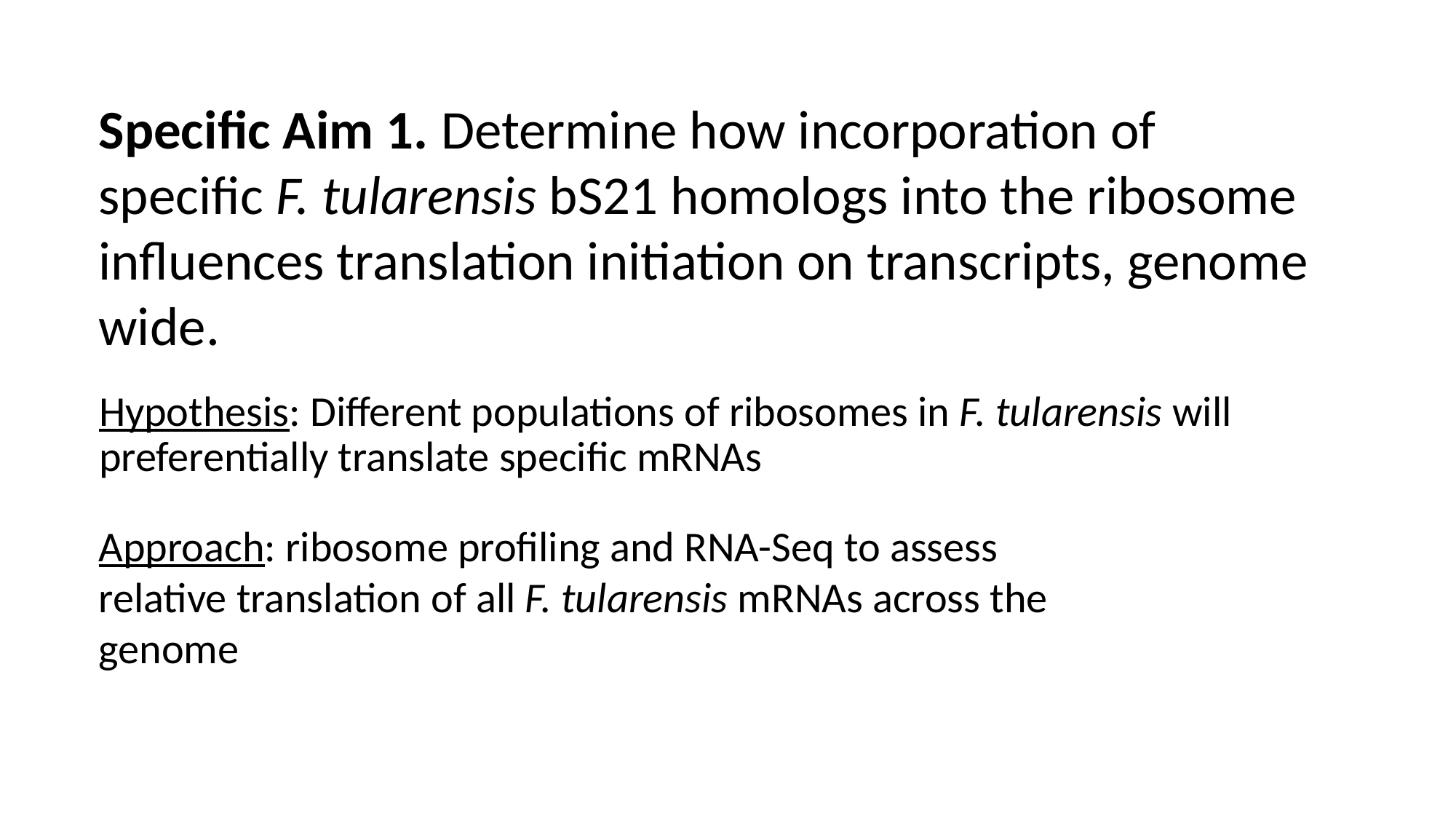

Specific Aim 1. Determine how incorporation of specific F. tularensis bS21 homologs into the ribosome influences translation initiation on transcripts, genome wide.
Hypothesis: Different populations of ribosomes in F. tularensis will preferentially translate specific mRNAs
Approach: ribosome profiling and RNA-Seq to assess relative translation of all F. tularensis mRNAs across the genome